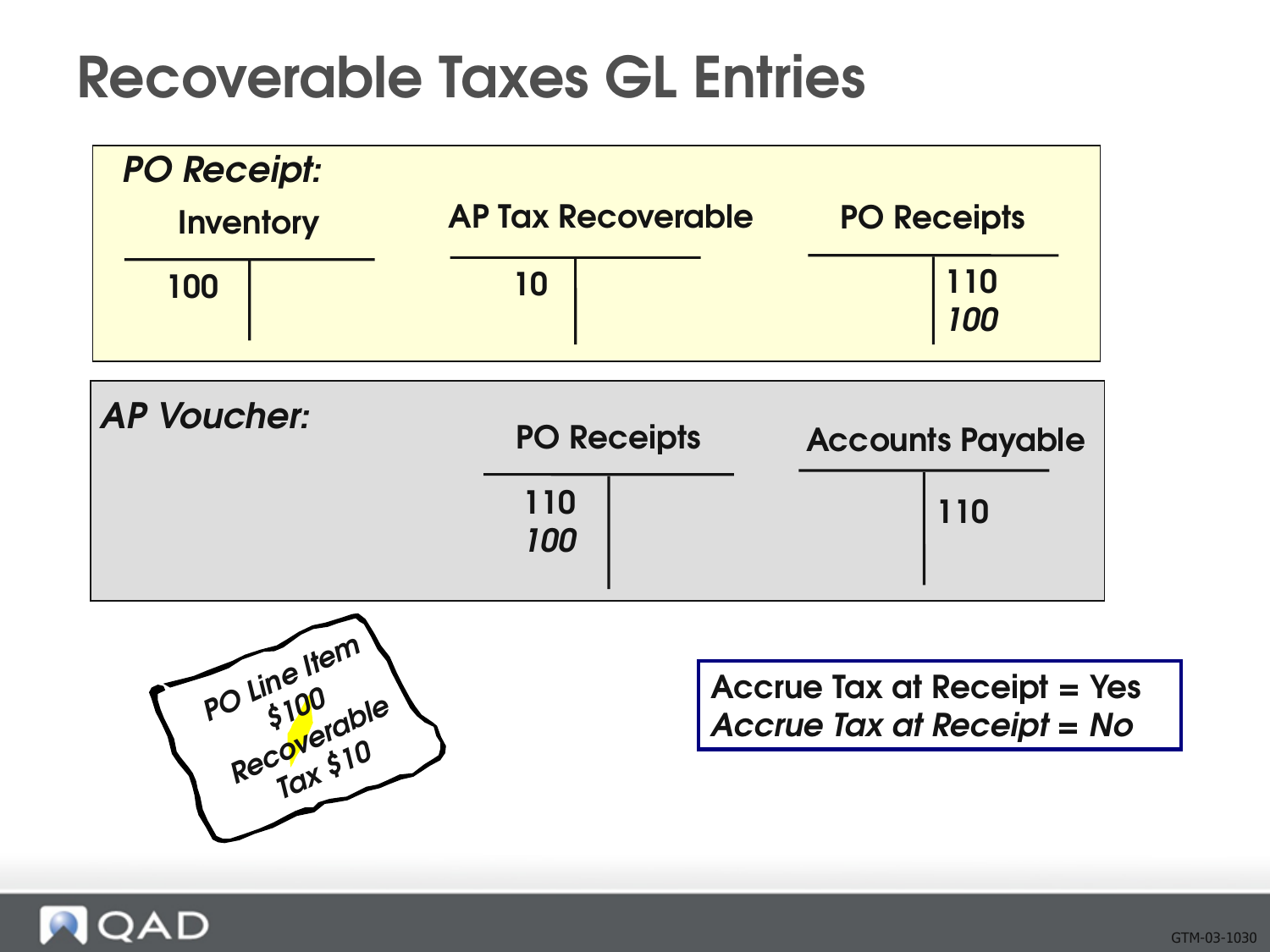

# Recoverable Taxes GL Entries
PO Receipt:

AP Tax Recoverable

10
PO Receipts

110
100
Inventory

100

AP Voucher:
PO Receipts

110
100
Accounts Payable

110

PO Line Item $100
Recoverable Tax $10

Accrue Tax at Receipt = Yes
Accrue Tax at Receipt = No
GTM-03-1030